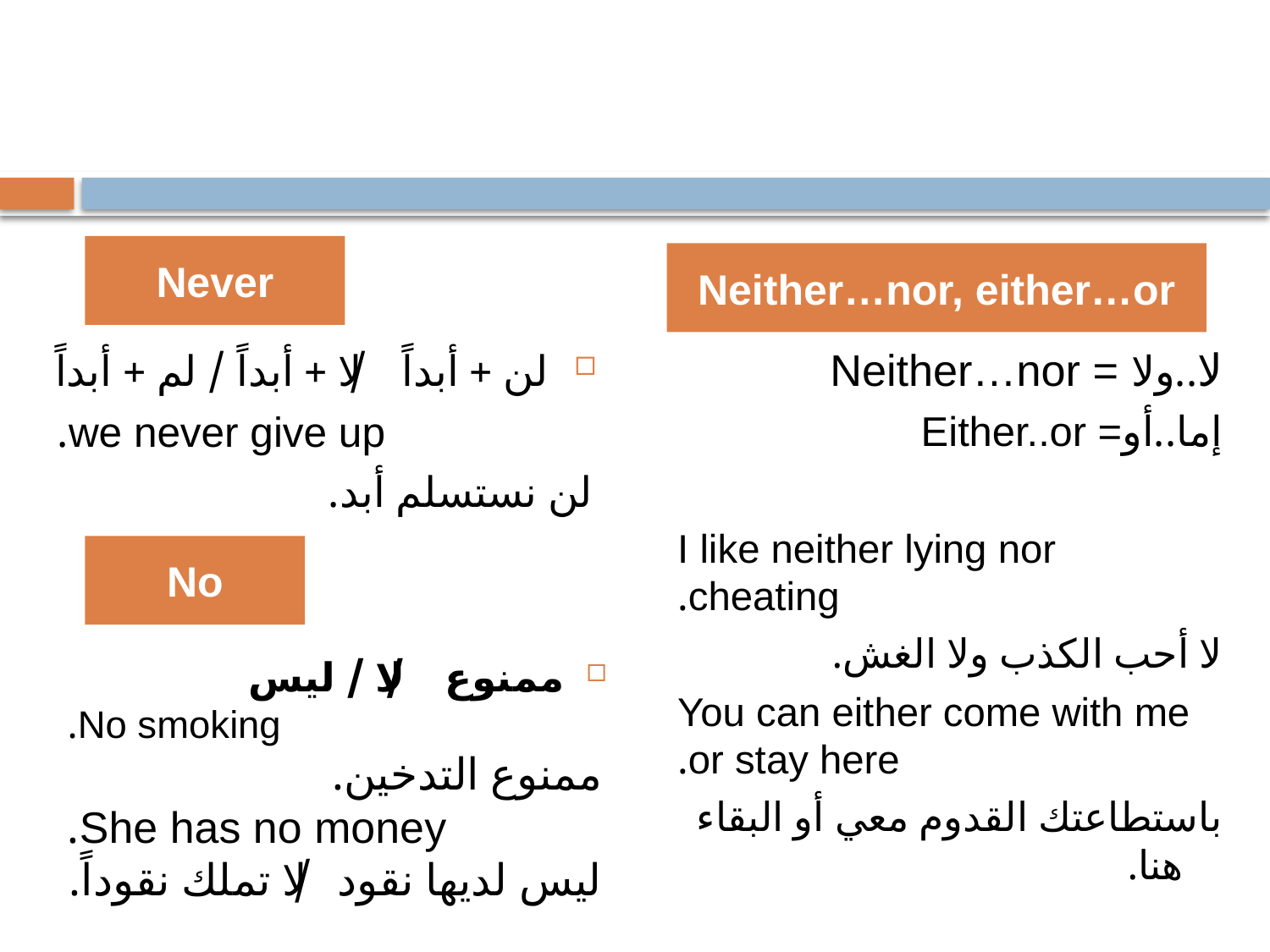

Never
Neither…nor, either…or
Neither…nor = لا..ولا
Either..or =إما..أو

I like neither lying nor cheating.
لا أحب الكذب ولا الغش.
You can either come with me or stay here.
باستطاعتك القدوم معي أو البقاء هنا.
لن + أبداً / لا + أبداً / لم + أبداً
we never give up.
لن نستسلم أبد.
No
ممنوع / لا / ليس
No smoking.
ممنوع التدخين.
She has no money.
ليس لديها نقود/ لا تملك نقوداً.